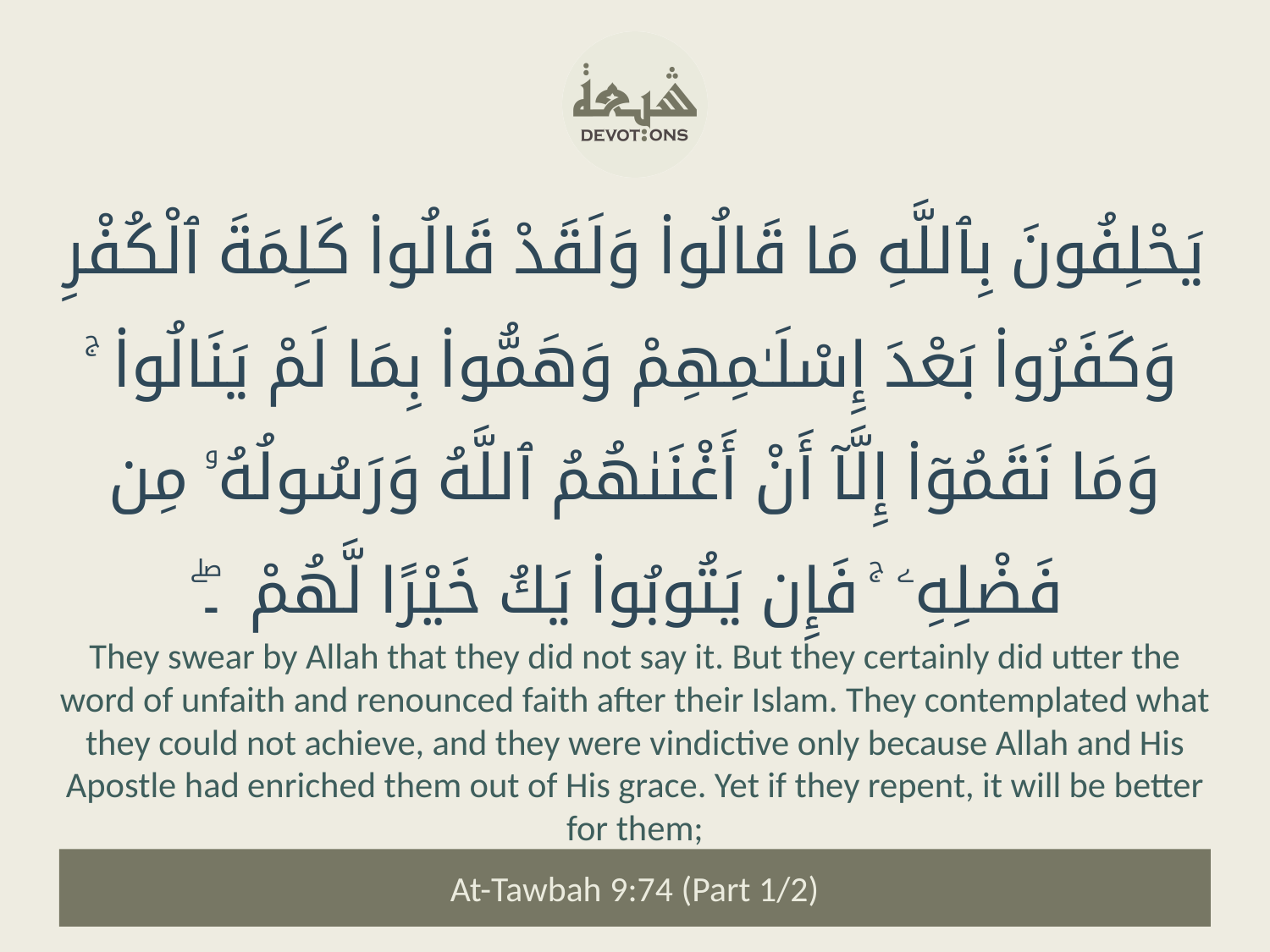

يَحْلِفُونَ بِٱللَّهِ مَا قَالُوا۟ وَلَقَدْ قَالُوا۟ كَلِمَةَ ٱلْكُفْرِ وَكَفَرُوا۟ بَعْدَ إِسْلَـٰمِهِمْ وَهَمُّوا۟ بِمَا لَمْ يَنَالُوا۟ ۚ وَمَا نَقَمُوٓا۟ إِلَّآ أَنْ أَغْنَىٰهُمُ ٱللَّهُ وَرَسُولُهُۥ مِن فَضْلِهِۦ ۚ فَإِن يَتُوبُوا۟ يَكُ خَيْرًا لَّهُمْ  ۔ۖ
They swear by Allah that they did not say it. But they certainly did utter the word of unfaith and renounced faith after their Islam. They contemplated what they could not achieve, and they were vindictive only because Allah and His Apostle had enriched them out of His grace. Yet if they repent, it will be better for them;
At-Tawbah 9:74 (Part 1/2)